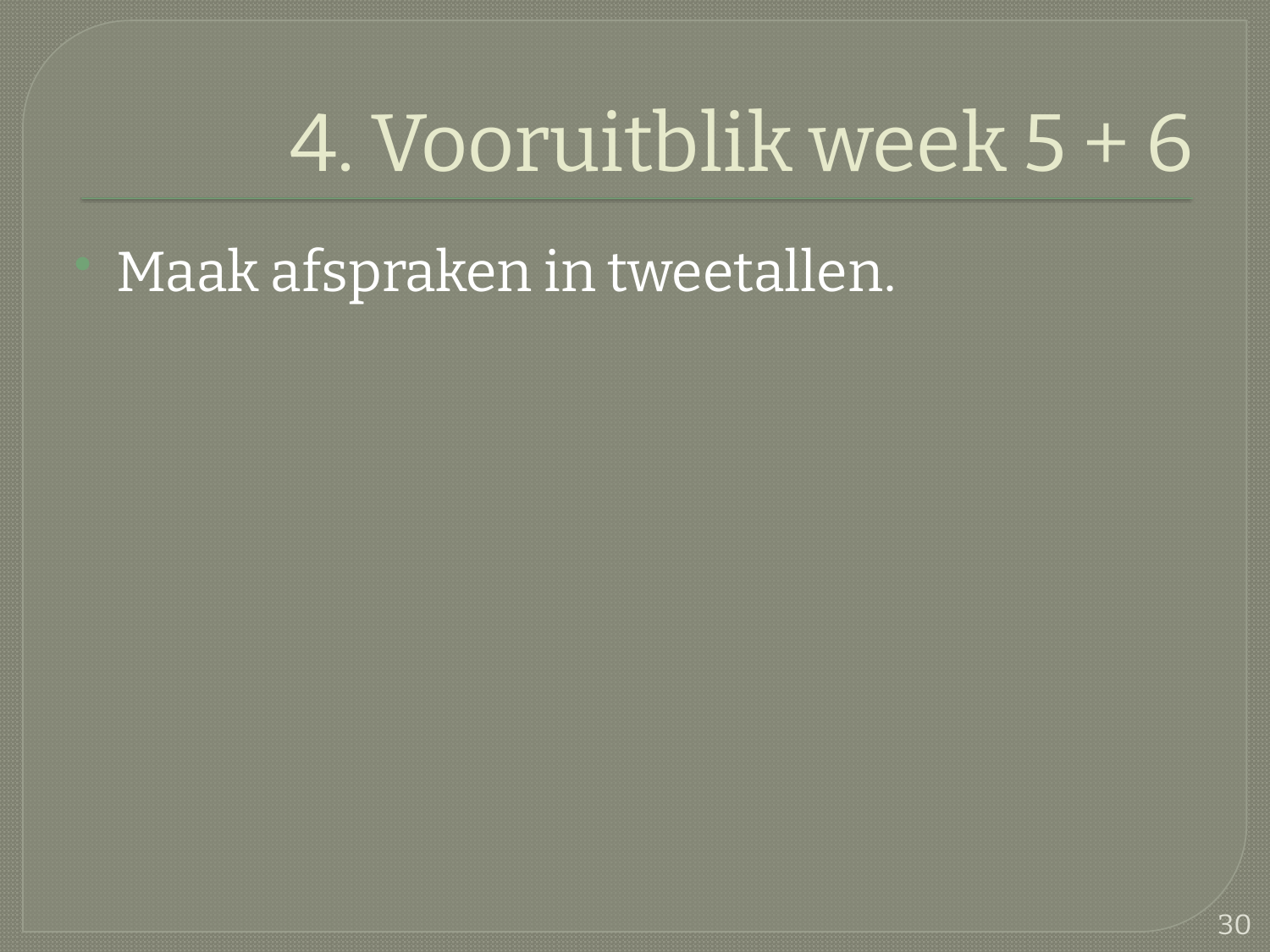

# 4. Vooruitblik week 5 + 6
Maak afspraken in tweetallen.

30